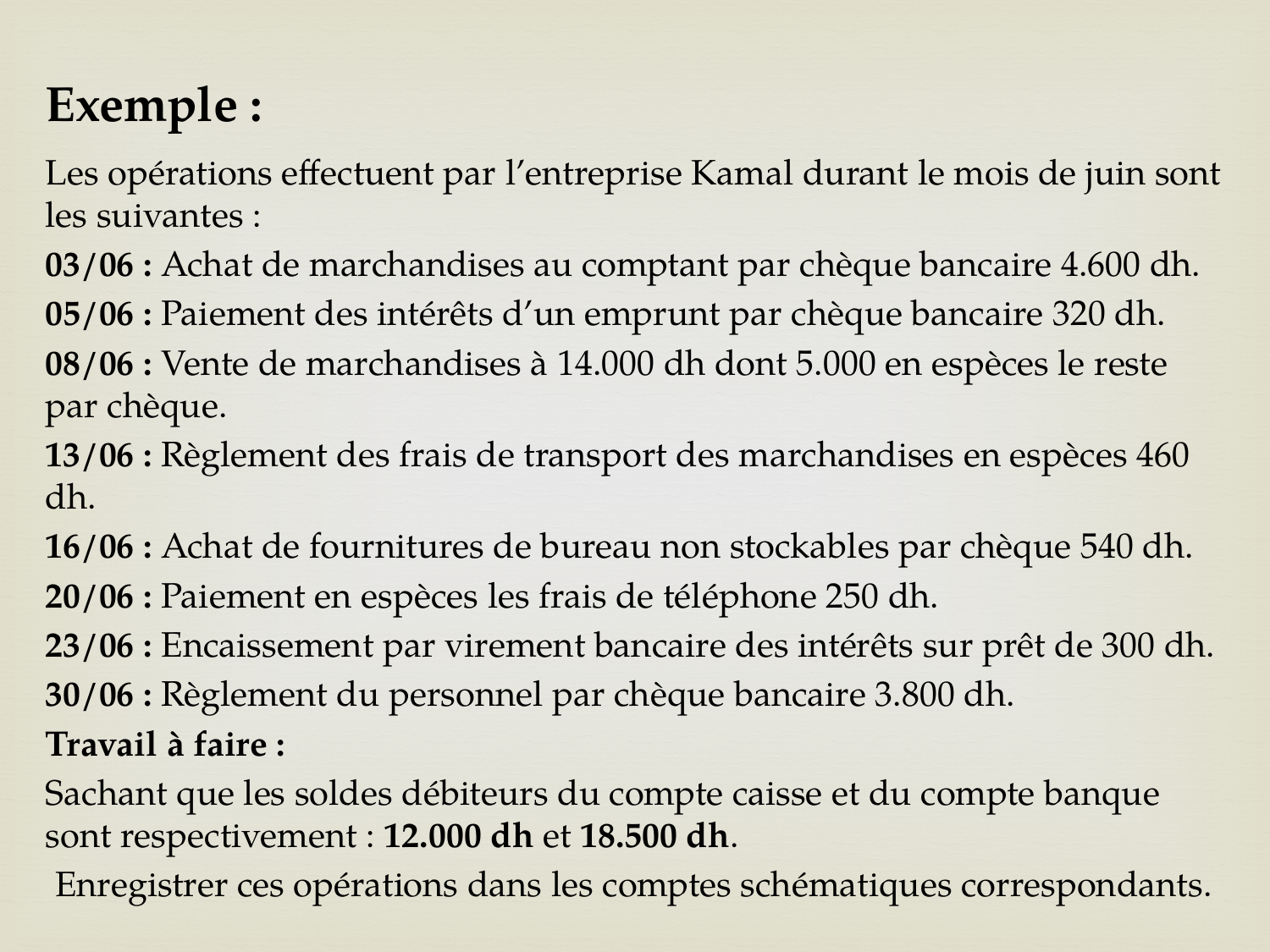

Exemple :
Les opérations effectuent par l’entreprise Kamal durant le mois de juin sont les suivantes :
03/06 : Achat de marchandises au comptant par chèque bancaire 4.600 dh.
05/06 : Paiement des intérêts d’un emprunt par chèque bancaire 320 dh.
08/06 : Vente de marchandises à 14.000 dh dont 5.000 en espèces le reste par chèque.
13/06 : Règlement des frais de transport des marchandises en espèces 460 dh.
16/06 : Achat de fournitures de bureau non stockables par chèque 540 dh.
20/06 : Paiement en espèces les frais de téléphone 250 dh.
23/06 : Encaissement par virement bancaire des intérêts sur prêt de 300 dh.
30/06 : Règlement du personnel par chèque bancaire 3.800 dh.
Travail à faire :
Sachant que les soldes débiteurs du compte caisse et du compte banque sont respectivement : 12.000 dh et 18.500 dh.
Enregistrer ces opérations dans les comptes schématiques correspondants.